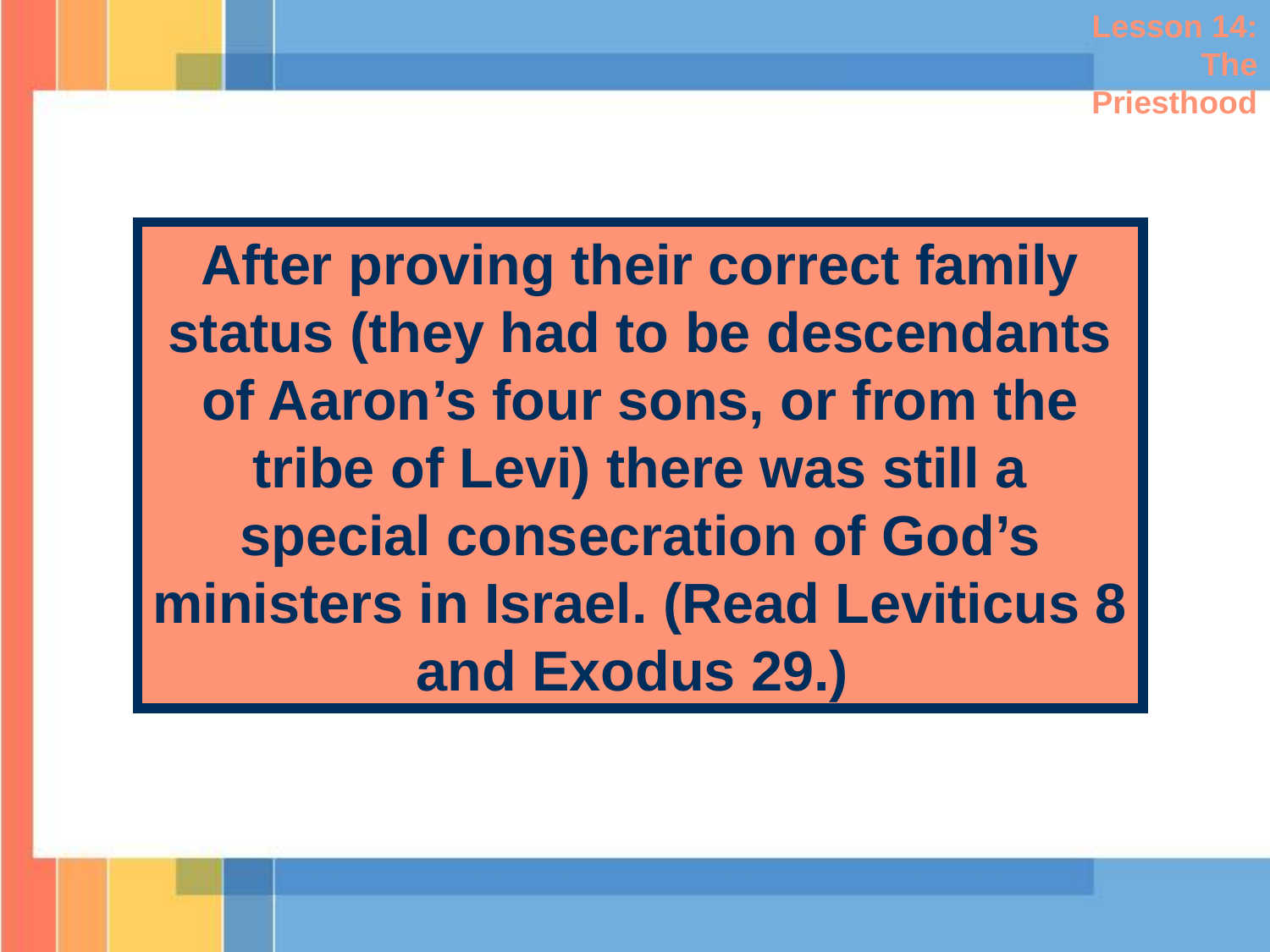

Lesson 14: The Priesthood
After proving their correct family status (they had to be descendants of Aaron’s four sons, or from the tribe of Levi) there was still a special consecration of God’s ministers in Israel. (Read Leviticus 8 and Exodus 29.)